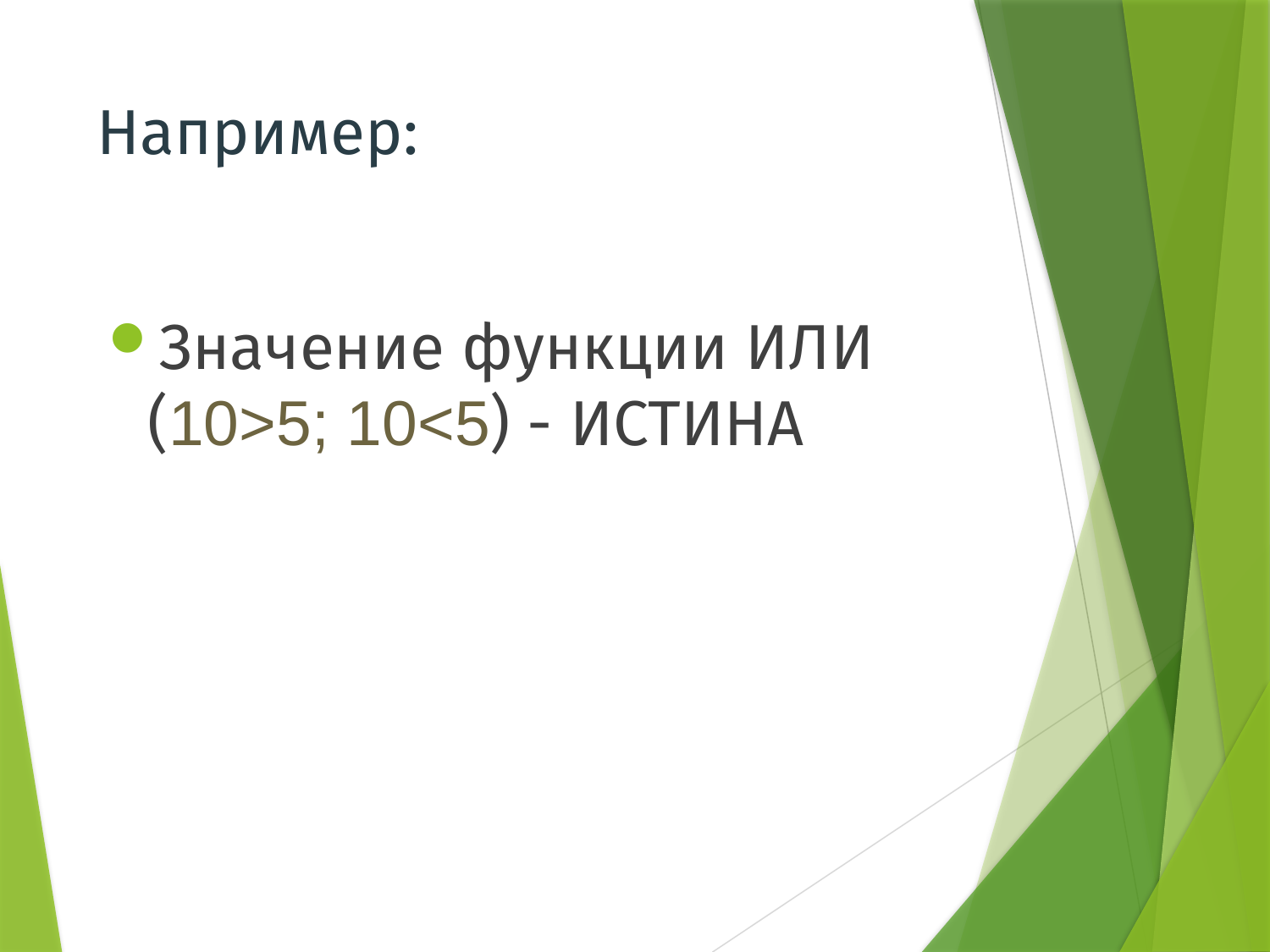

# Например:
Значение функции ИЛИ (10>5; 10<5) - ИСТИНА